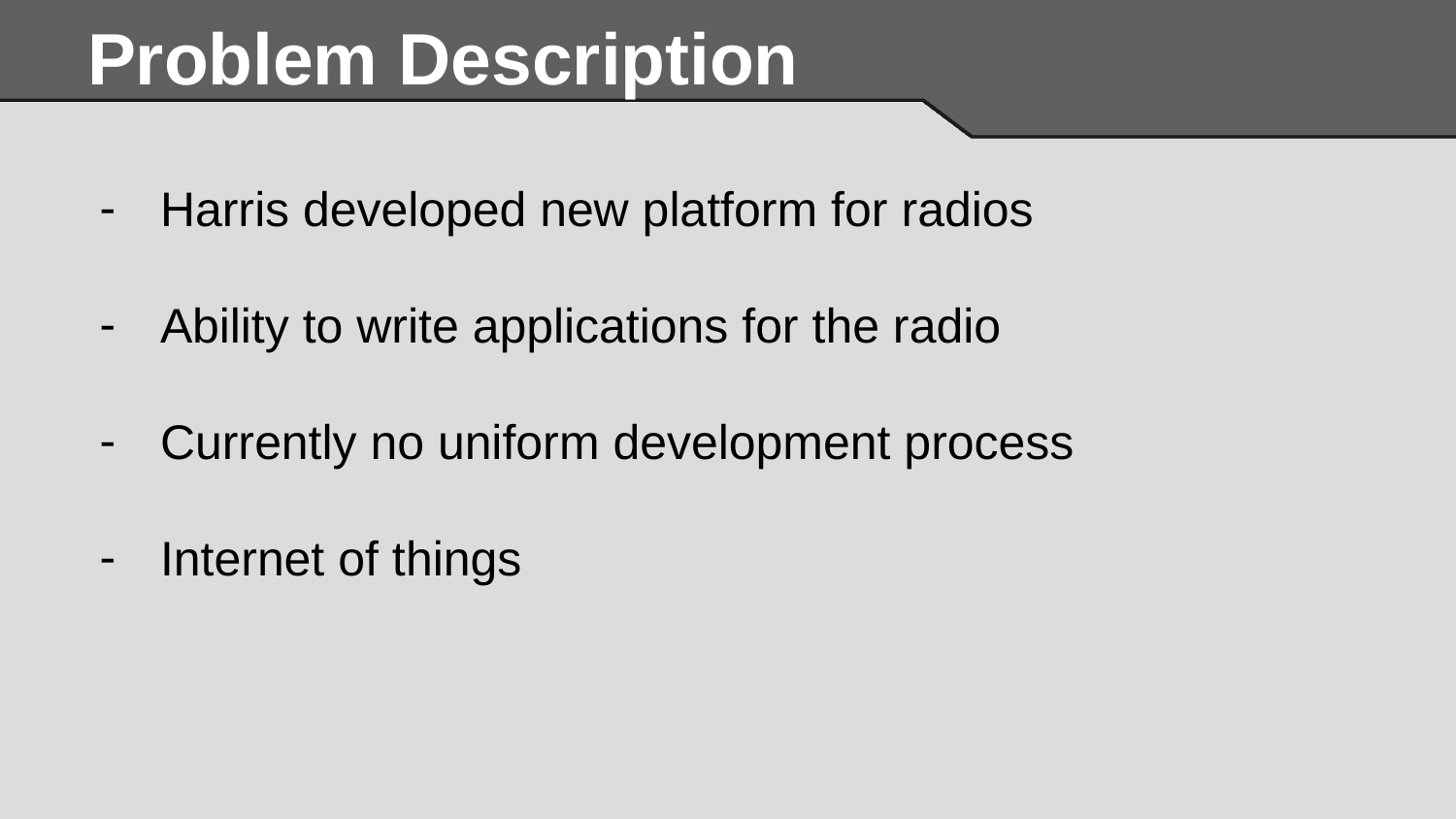

# Problem Description
Harris developed new platform for radios

Ability to write applications for the radio

Currently no uniform development process

Internet of things